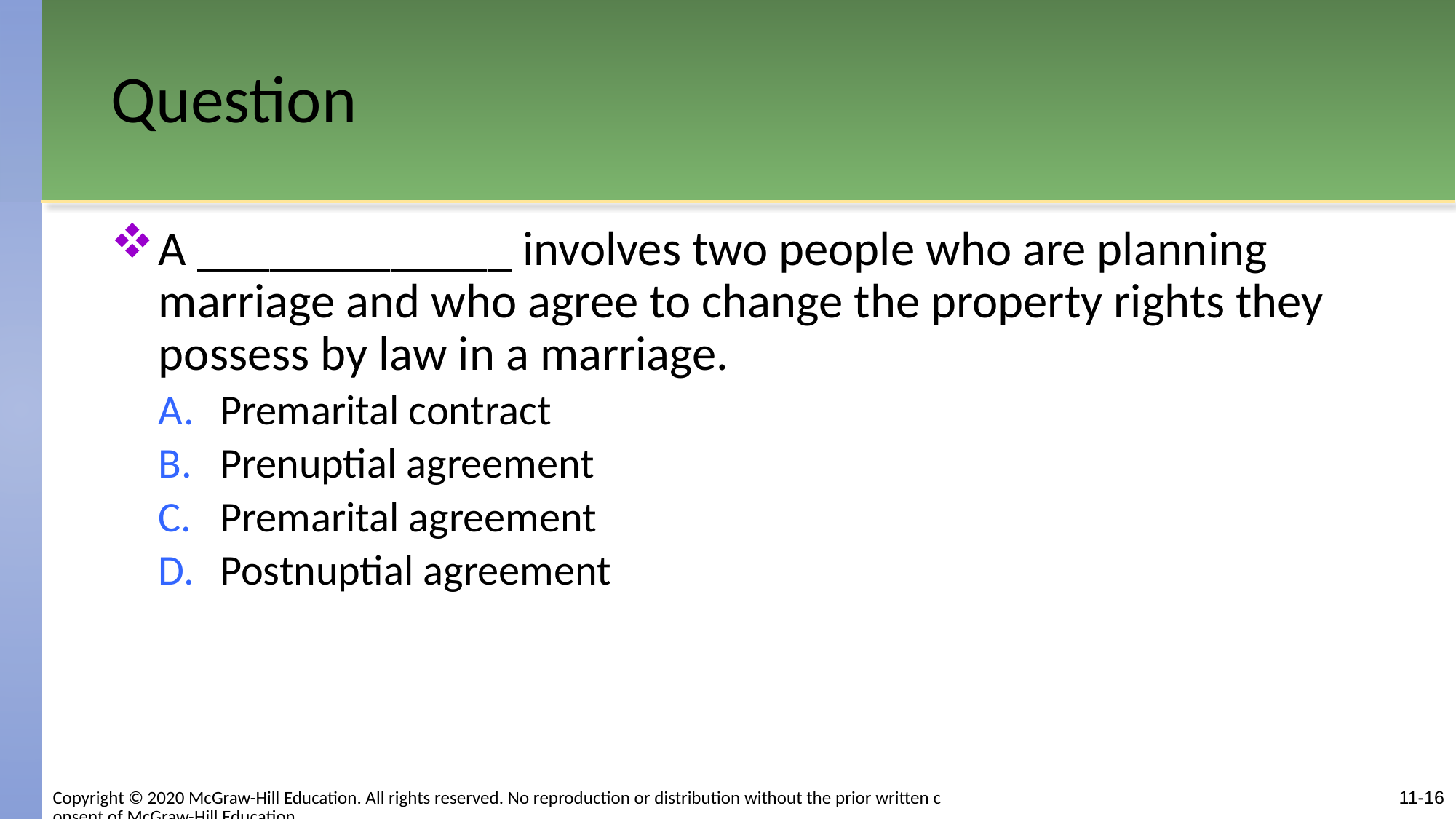

# Question
A _____________ involves two people who are planning marriage and who agree to change the property rights they possess by law in a marriage.
Premarital contract
Prenuptial agreement
Premarital agreement
Postnuptial agreement
Copyright © 2020 McGraw-Hill Education. All rights reserved. No reproduction or distribution without the prior written consent of McGraw-Hill Education.
11-16